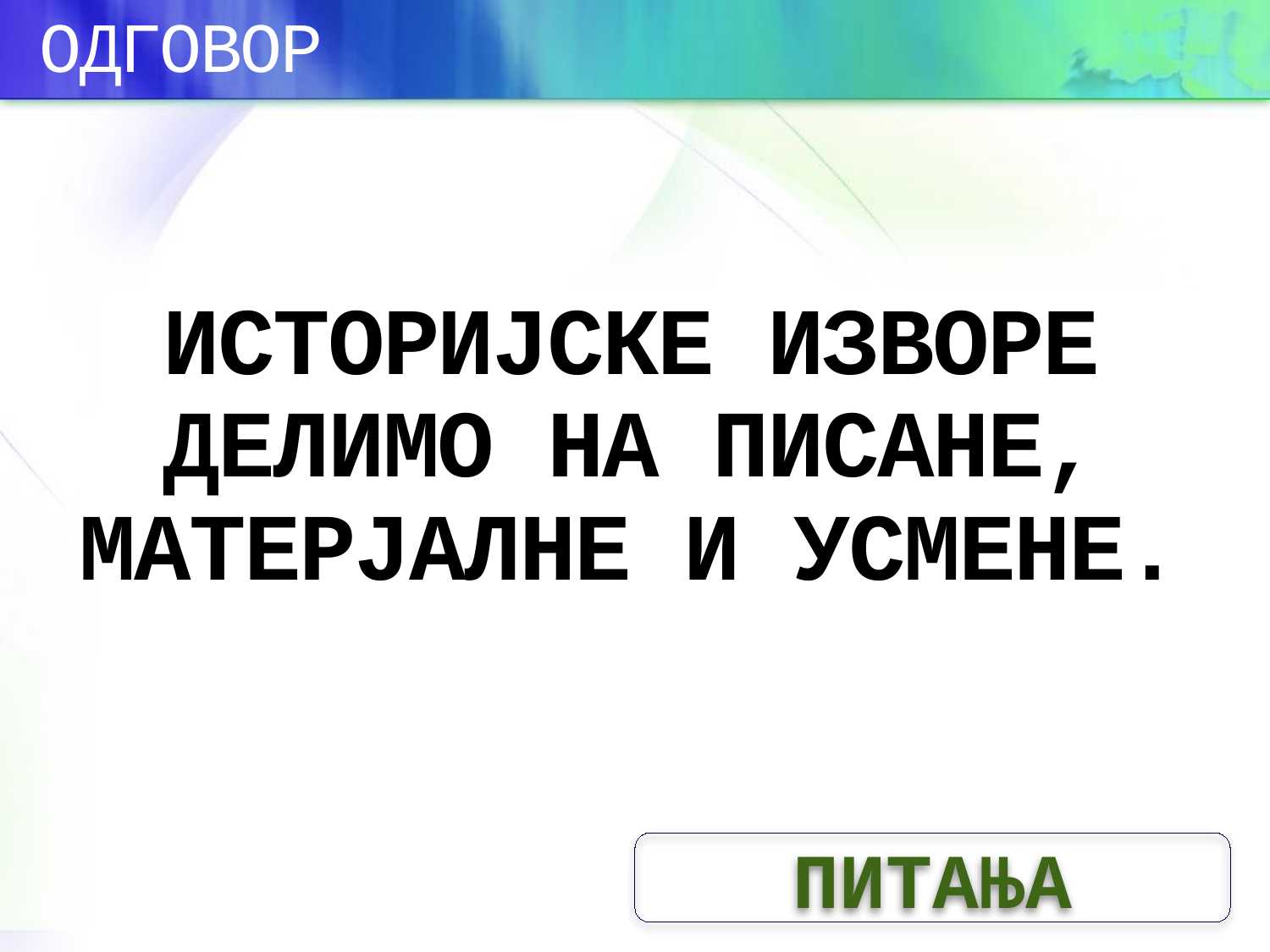

ОДГОВОР
# ИСТОРИЈСКЕ ИЗВОРЕ ДЕЛИМО НА ПИСАНЕ, МАТЕРЈАЛНЕ И УСМЕНЕ.
ПИТАЊА